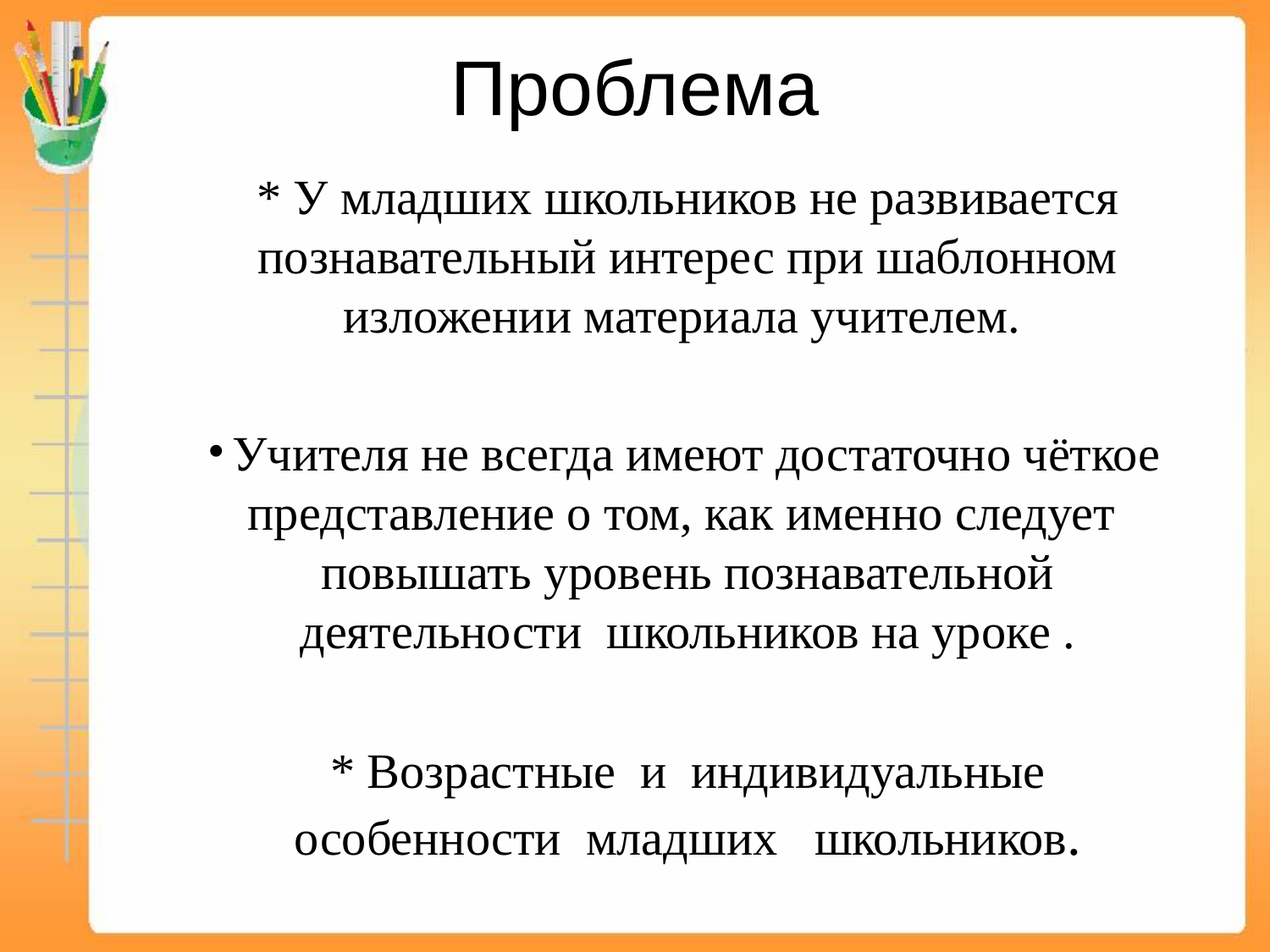

# Проблема
* У младших школьников не развивается познавательный интерес при шаблонном изложении материала учителем.

Учителя не всегда имеют достаточно чёткое представление о том, как именно следует  повышать уровень познавательной деятельности  школьников на уроке .

* Возрастные  и  индивидуальные особенности  младших   школьников.